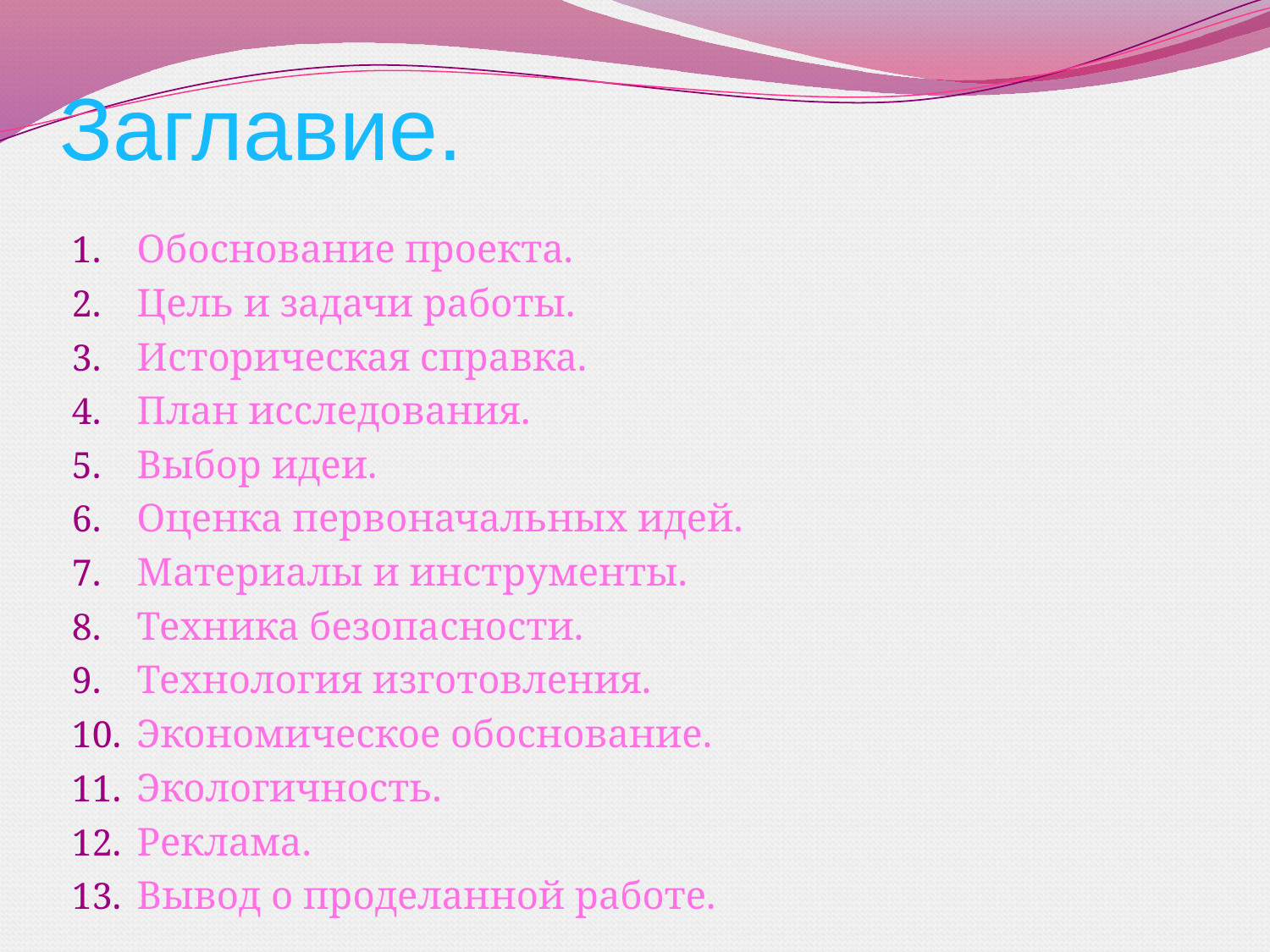

# Заглавие.
Обоснование проекта.
Цель и задачи работы.
Историческая справка.
План исследования.
Выбор идеи.
Оценка первоначальных идей.
Материалы и инструменты.
Техника безопасности.
Технология изготовления.
Экономическое обоснование.
Экологичность.
Реклама.
Вывод о проделанной работе.